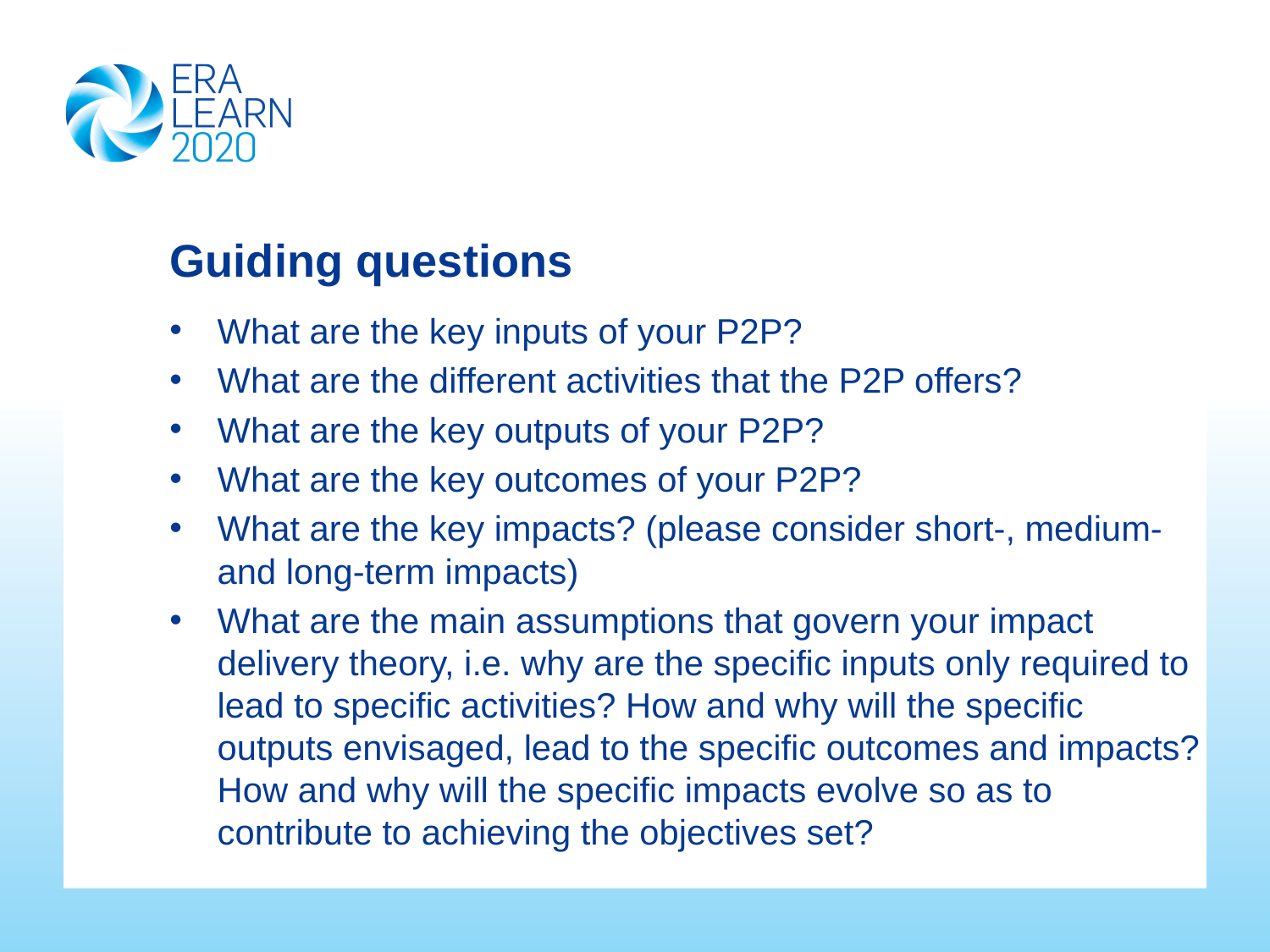

# Guiding questions
What are the key inputs of your P2P?
What are the different activities that the P2P offers?
What are the key outputs of your P2P?
What are the key outcomes of your P2P?
What are the key impacts? (please consider short-, medium- and long-term impacts)
What are the main assumptions that govern your impact delivery theory, i.e. why are the specific inputs only required to lead to specific activities? How and why will the specific outputs envisaged, lead to the specific outcomes and impacts? How and why will the specific impacts evolve so as to contribute to achieving the objectives set?